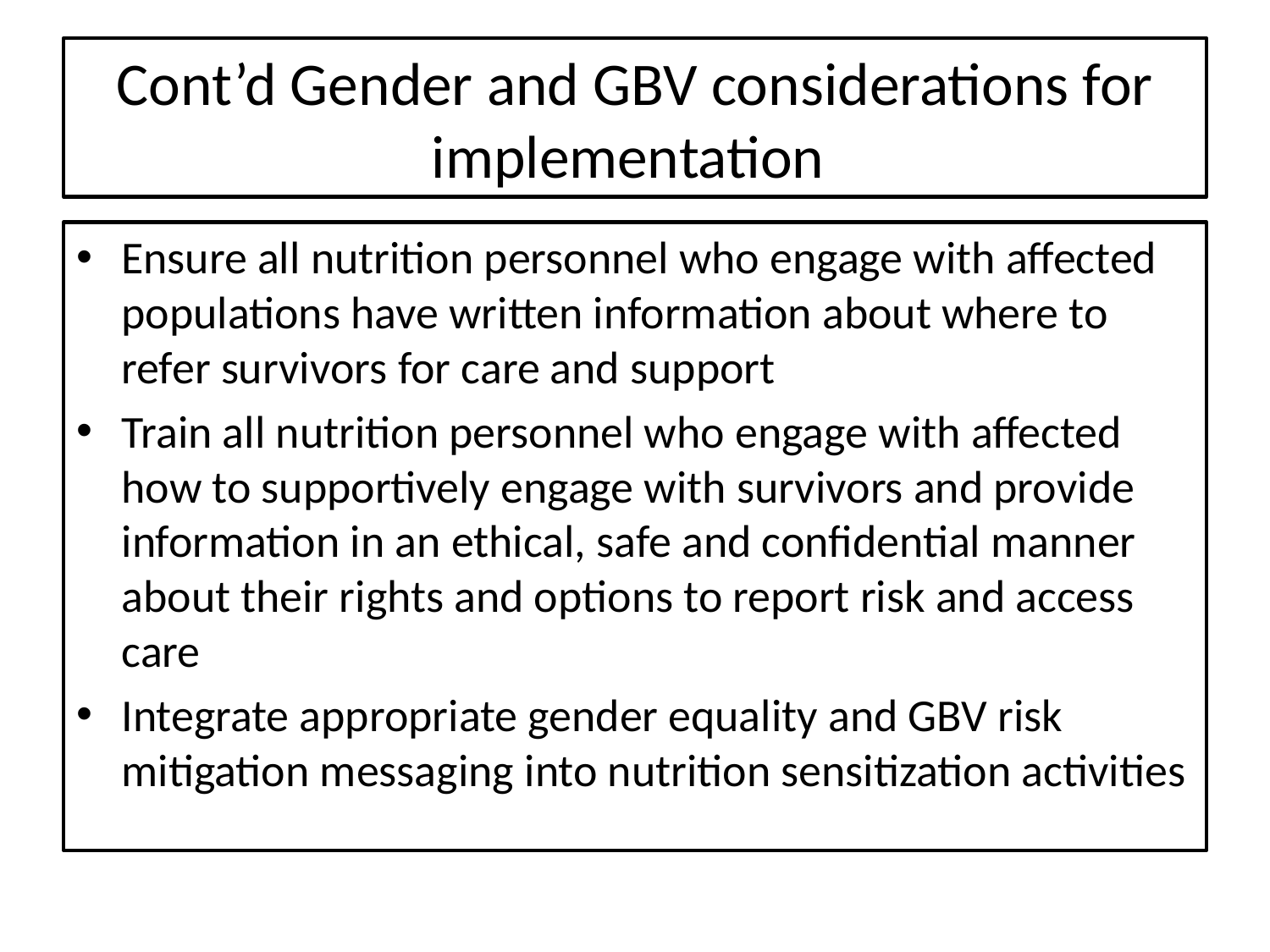

# Cont’d Gender and GBV considerations for implementation
Ensure all nutrition personnel who engage with affected populations have written information about where to refer survivors for care and support
Train all nutrition personnel who engage with affected how to supportively engage with survivors and provide information in an ethical, safe and confidential manner about their rights and options to report risk and access care
Integrate appropriate gender equality and GBV risk mitigation messaging into nutrition sensitization activities